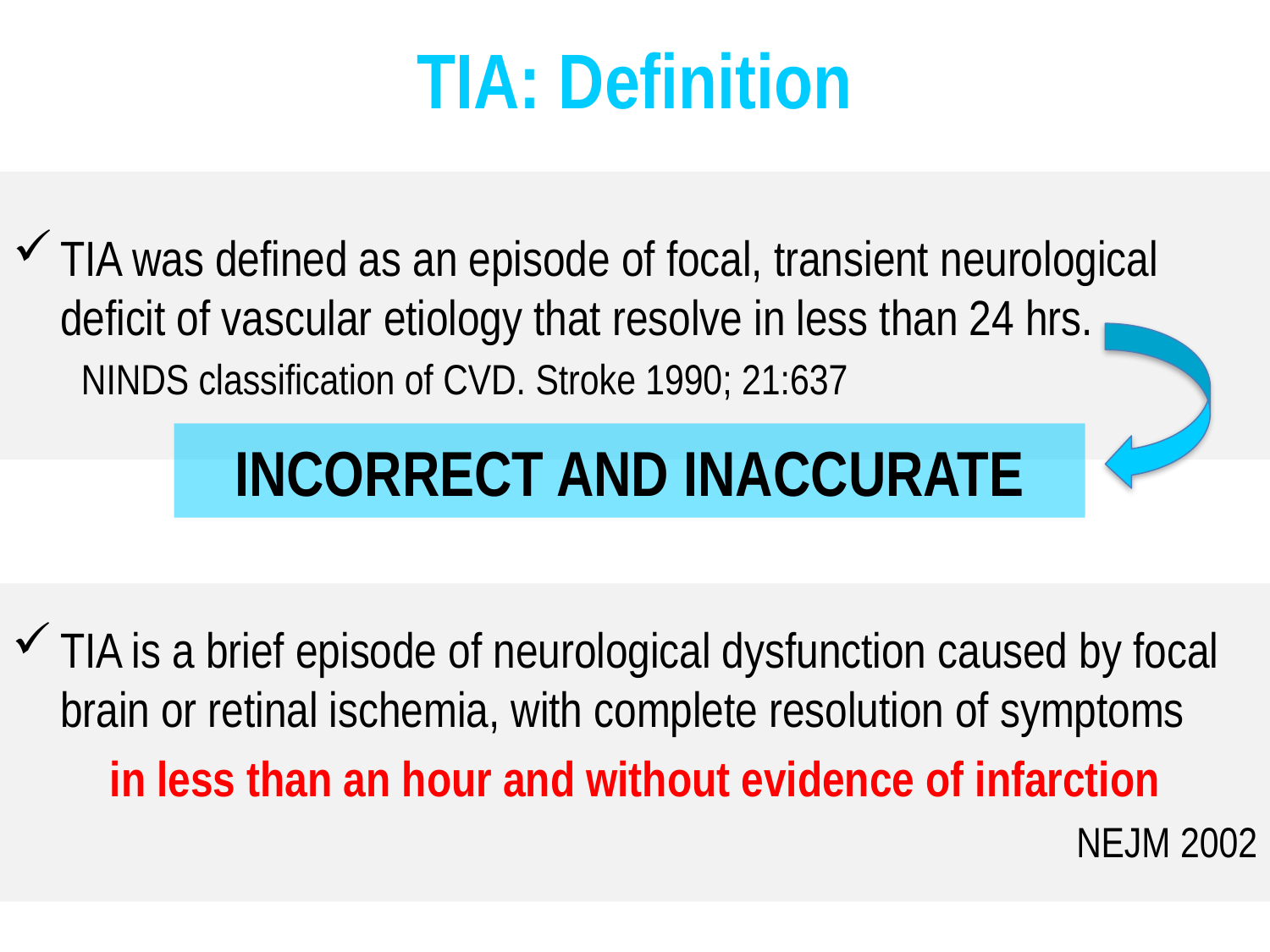

# TIA: Definition
TIA was defined as an episode of focal, transient neurological deficit of vascular etiology that resolve in less than 24 hrs.
  NINDS classification of CVD. Stroke 1990; 21:637

INCORRECT AND INACCURATE
TIA is a brief episode of neurological dysfunction caused by focal brain or retinal ischemia, with complete resolution of symptoms
in less than an hour and without evidence of infarction
NEJM 2002